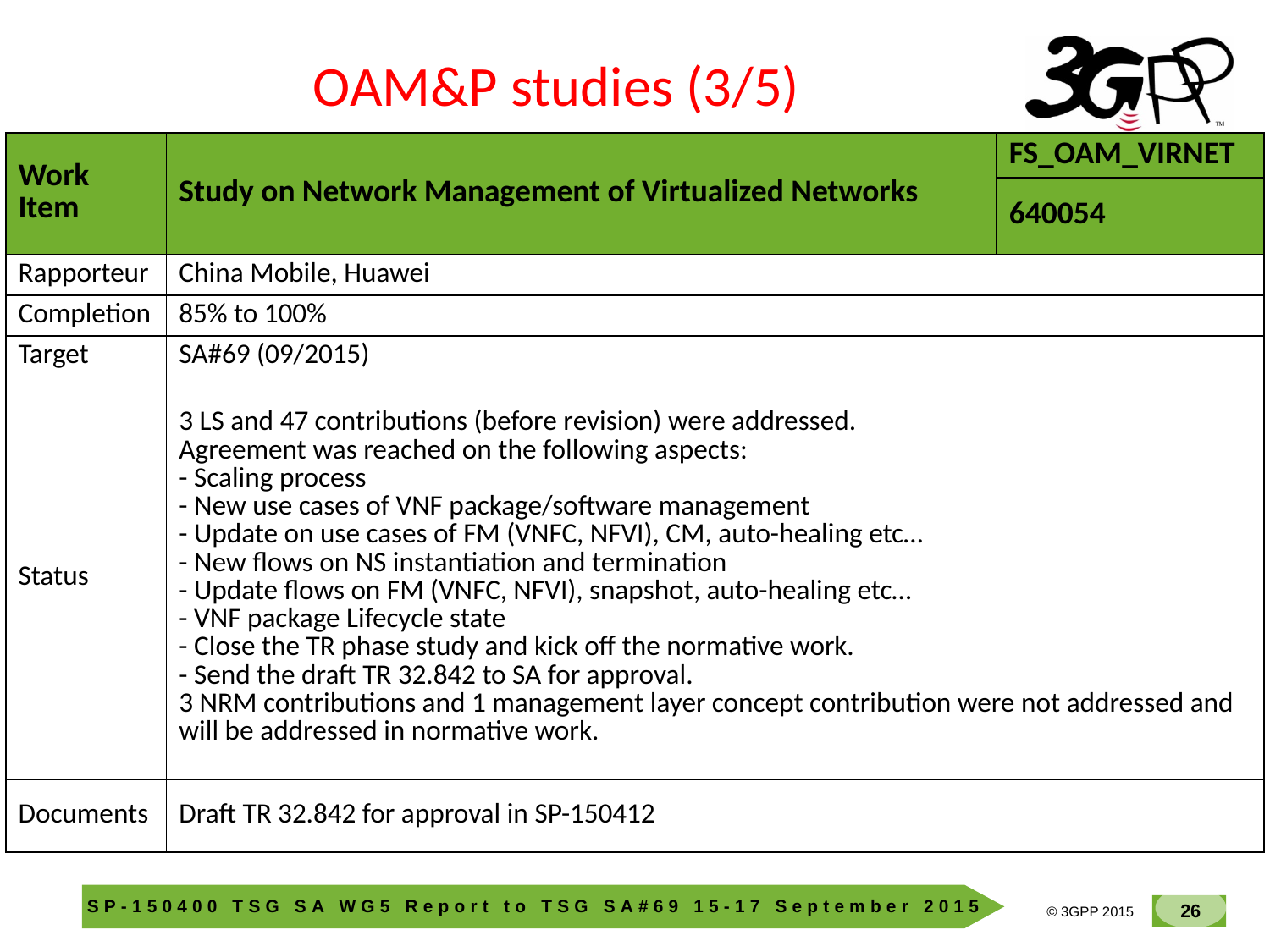

OAM&P studies (3/5)
| Work Item | Study on Network Management of Virtualized Networks | FS\_OAM\_VIRNET |
| --- | --- | --- |
|  |  | 640054 |
| Rapporteur | China Mobile, Huawei |  |
| Completion | 85% to 100% |  |
| Target | SA#69 (09/2015) |  |
| Status | 3 LS and 47 contributions (before revision) were addressed. Agreement was reached on the following aspects: - Scaling process - New use cases of VNF package/software management - Update on use cases of FM (VNFC, NFVI), CM, auto-healing etc… - New flows on NS instantiation and termination - Update flows on FM (VNFC, NFVI), snapshot, auto-healing etc… - VNF package Lifecycle state - Close the TR phase study and kick off the normative work. - Send the draft TR 32.842 to SA for approval. 3 NRM contributions and 1 management layer concept contribution were not addressed and will be addressed in normative work. |  |
| Documents | Draft TR 32.842 for approval in SP-150412 |  |